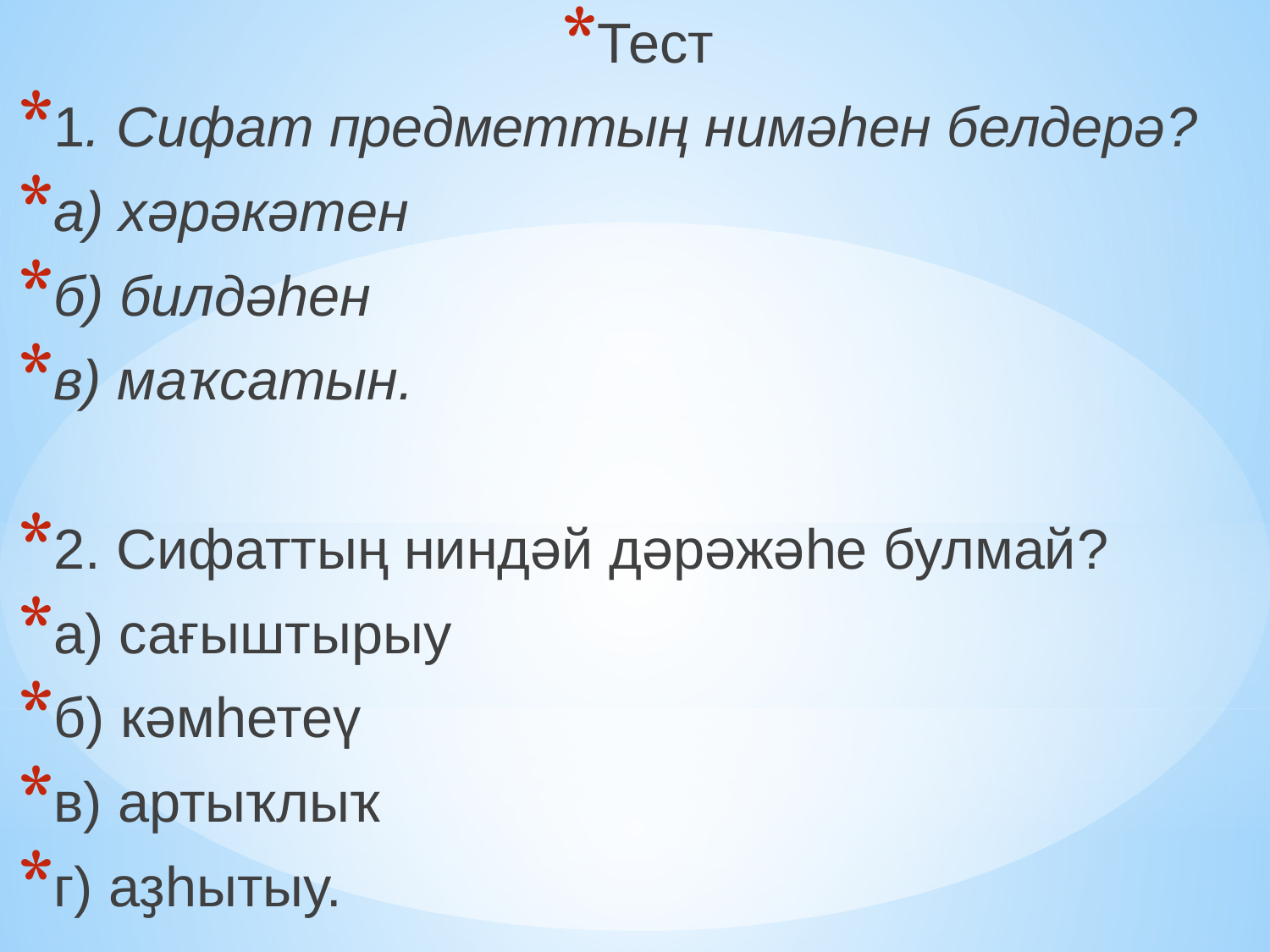

Тест
1. Сифат предметтың нимәһен белдерә?
а) хәрәкәтен
б) билдәһен
в) маҡсатын.

2. Сифаттың ниндәй дәрәжәһе булмай?
а) сағыштырыу
б) кәмһетеү
в) артыҡлыҡ
г) аҙһытыу.
#